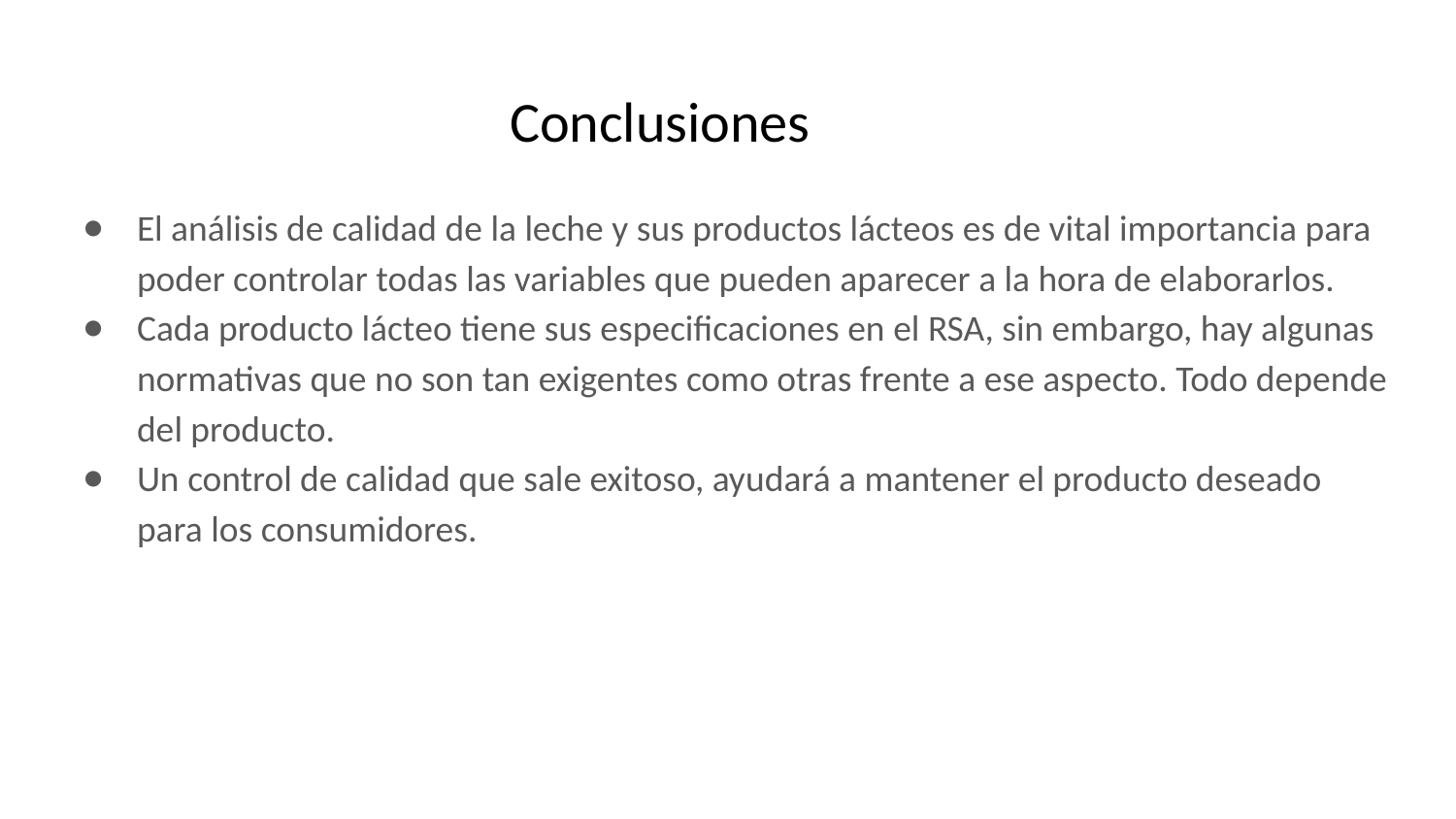

# Conclusiones
El análisis de calidad de la leche y sus productos lácteos es de vital importancia para poder controlar todas las variables que pueden aparecer a la hora de elaborarlos.
Cada producto lácteo tiene sus especificaciones en el RSA, sin embargo, hay algunas normativas que no son tan exigentes como otras frente a ese aspecto. Todo depende del producto.
Un control de calidad que sale exitoso, ayudará a mantener el producto deseado para los consumidores.